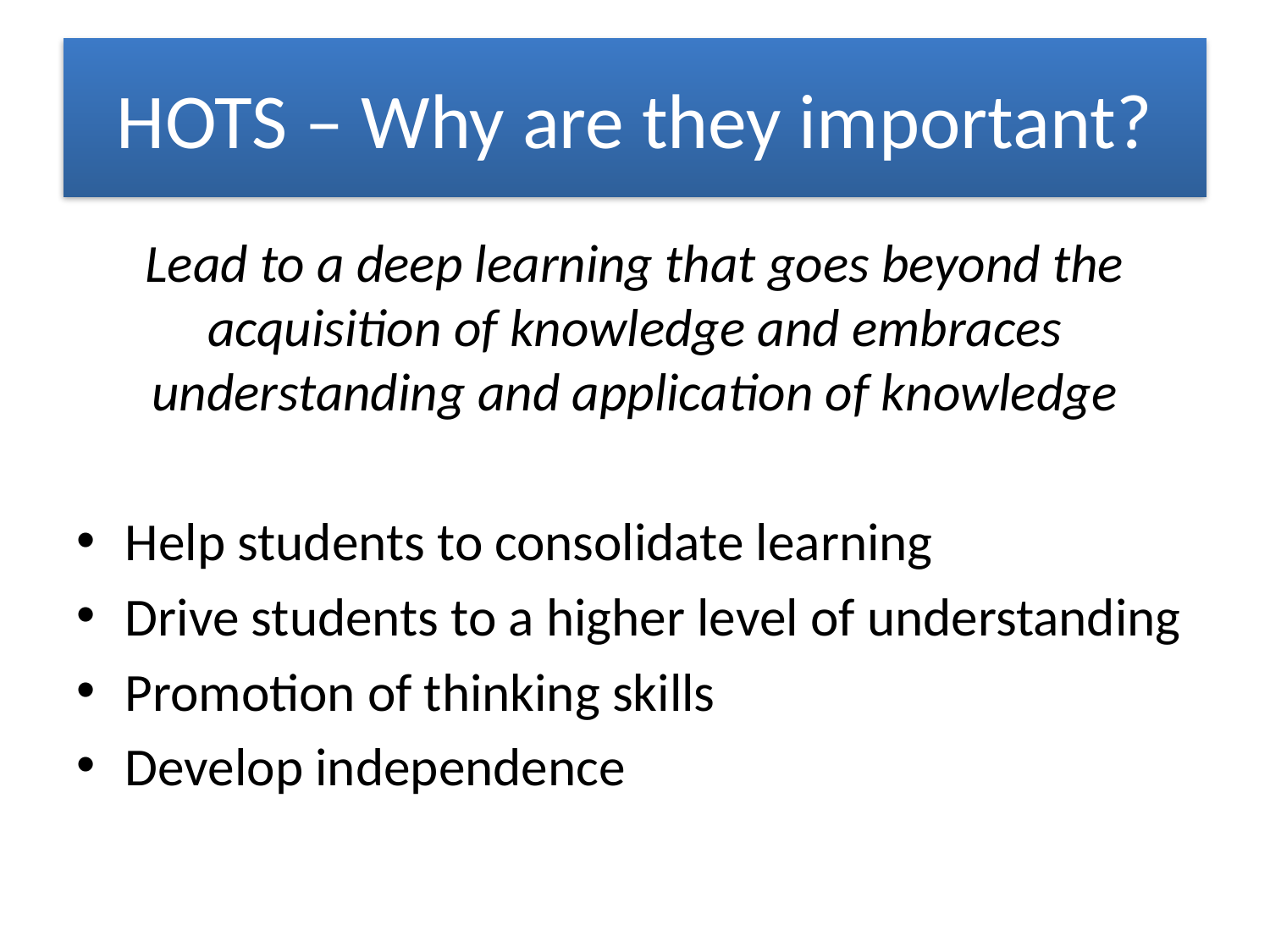

# HOTS – Why are they important?
Lead to a deep learning that goes beyond the acquisition of knowledge and embraces understanding and application of knowledge

Help students to consolidate learning
Drive students to a higher level of understanding
Promotion of thinking skills
Develop independence